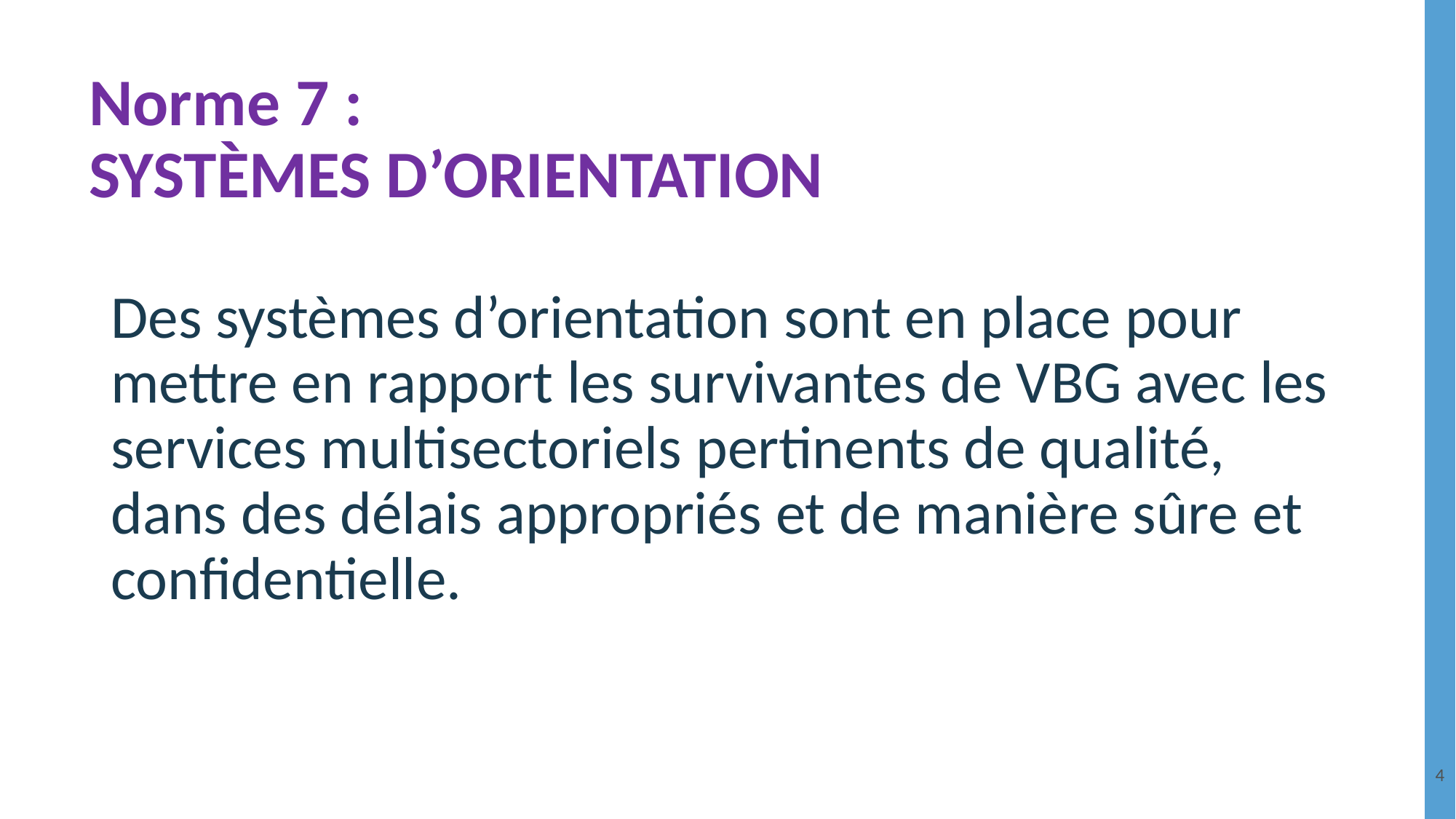

# Norme 7 : SYSTÈMES D’ORIENTATION
Des systèmes d’orientation sont en place pour mettre en rapport les survivantes de VBG avec les services multisectoriels pertinents de qualité, dans des délais appropriés et de manière sûre et confidentielle.